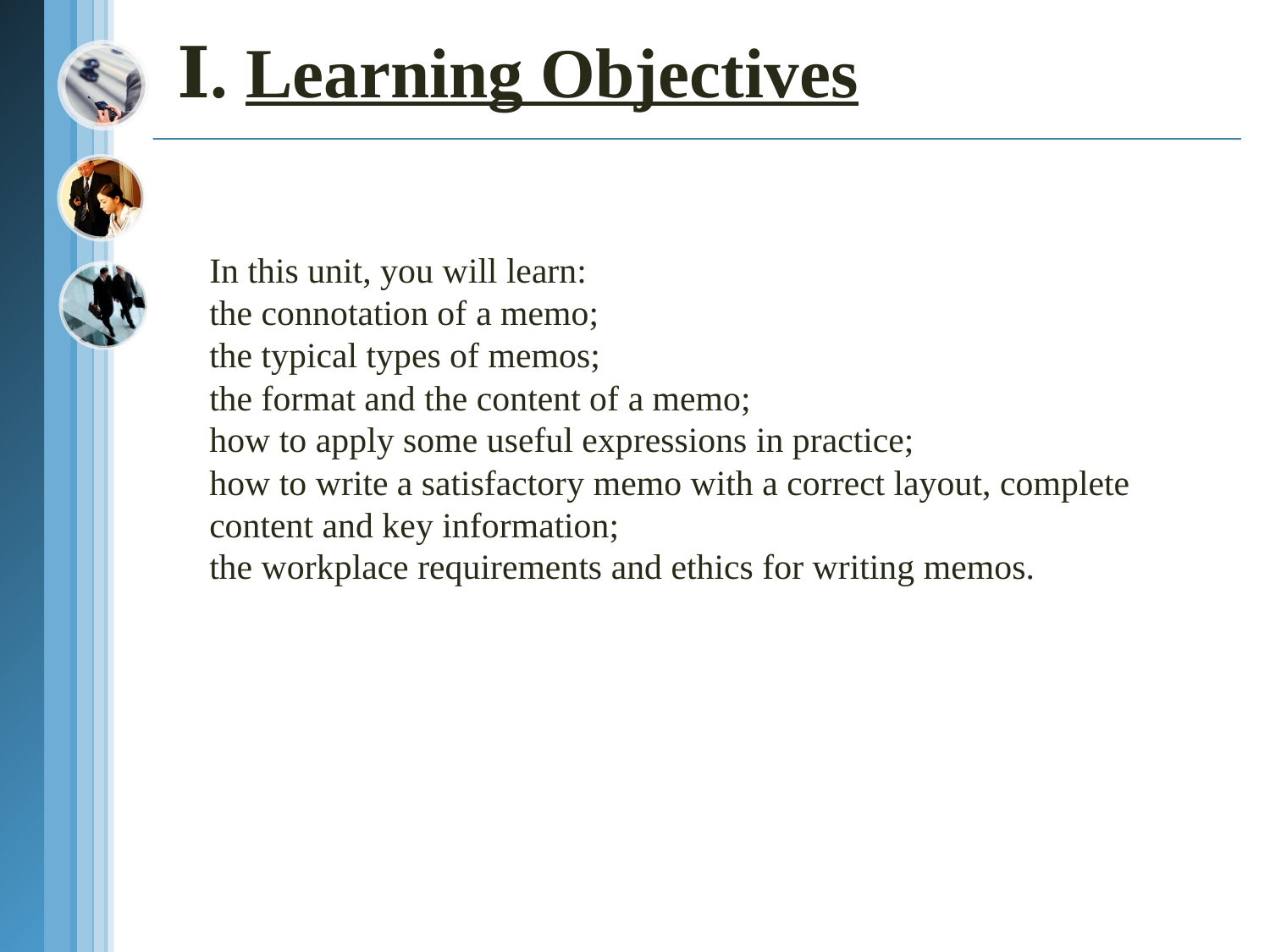

# Ⅰ. Learning Objectives
In this unit, you will learn:
the connotation of a memo;
the typical types of memos;
the format and the content of a memo;
how to apply some useful expressions in practice;
how to write a satisfactory memo with a correct layout, complete content and key information;
the workplace requirements and ethics for writing memos.